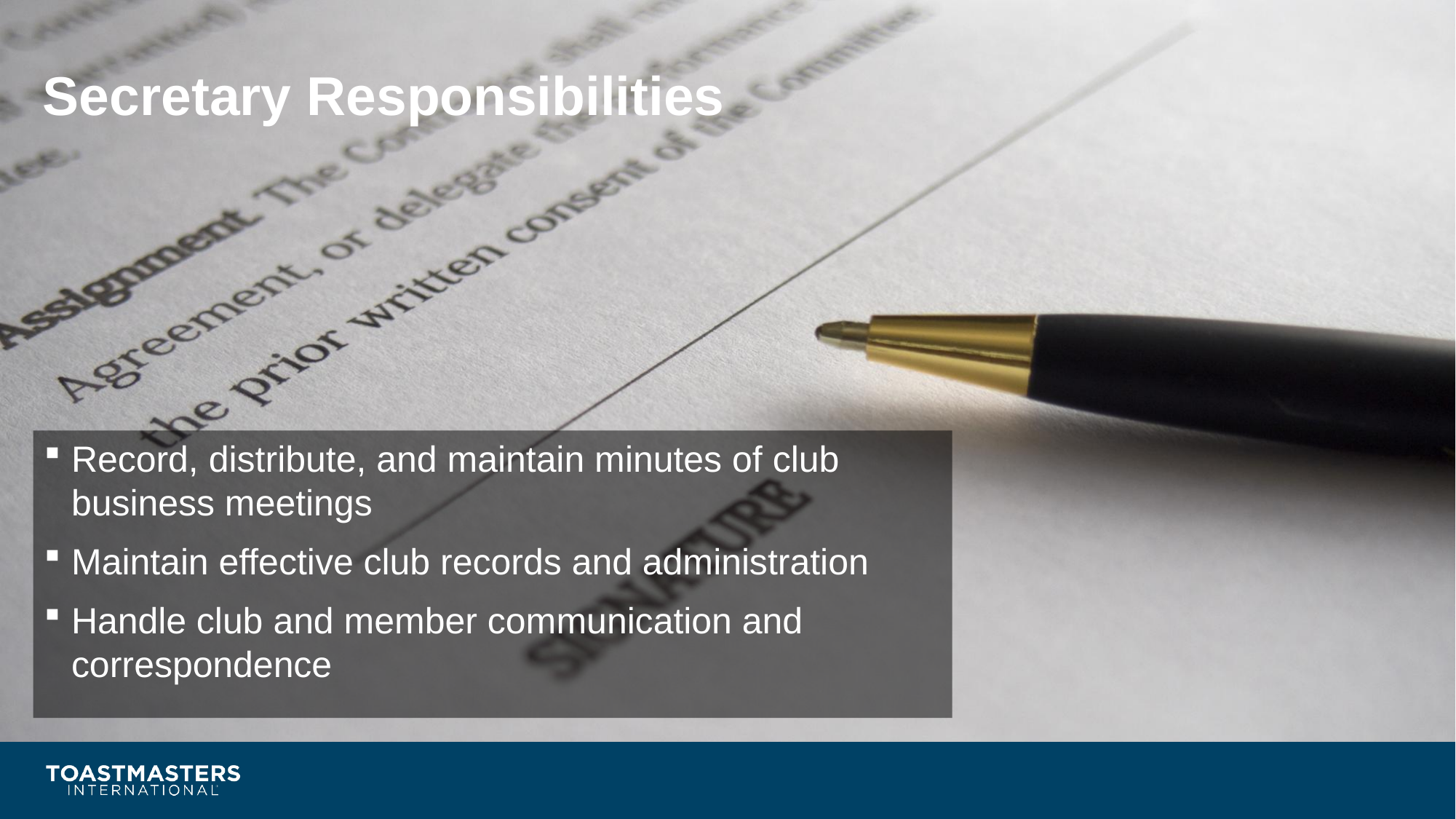

# Secretary Responsibilities
Record, distribute, and maintain minutes of club business meetings
Maintain effective club records and administration
Handle club and member communication and correspondence